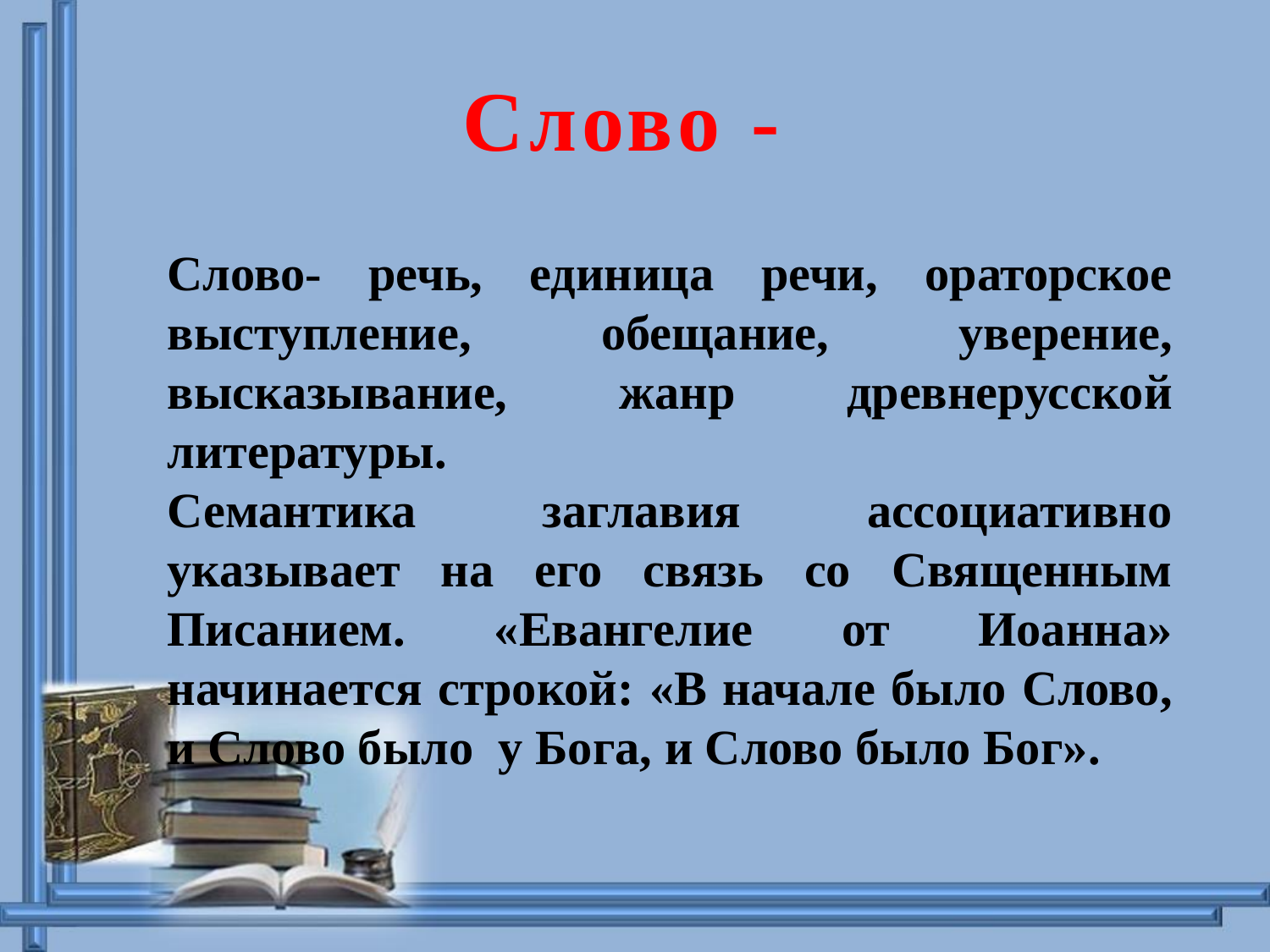

# Слово -

Слово- речь, единица речи, ораторское выступление, обещание, уверение, высказывание, жанр древнерусской литературы.
Семантика заглавия ассоциативно указывает на его связь со Священным Писанием. «Евангелие от Иоанна» начинается строкой: «В начале было Слово, и Слово было  у Бога, и Слово было Бог».